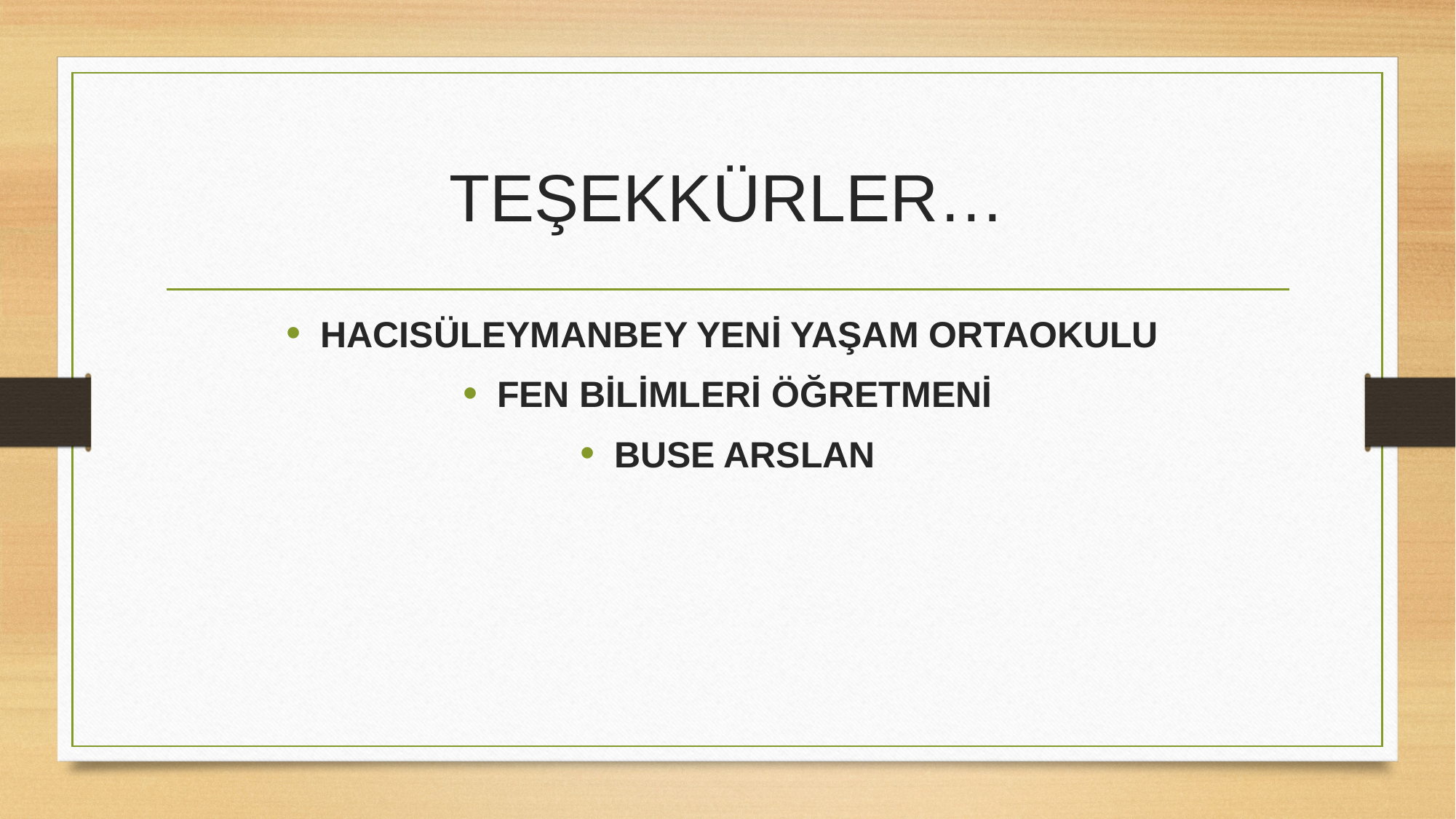

# TEŞEKKÜRLER…
HACISÜLEYMANBEY YENİ YAŞAM ORTAOKULU
FEN BİLİMLERİ ÖĞRETMENİ
BUSE ARSLAN